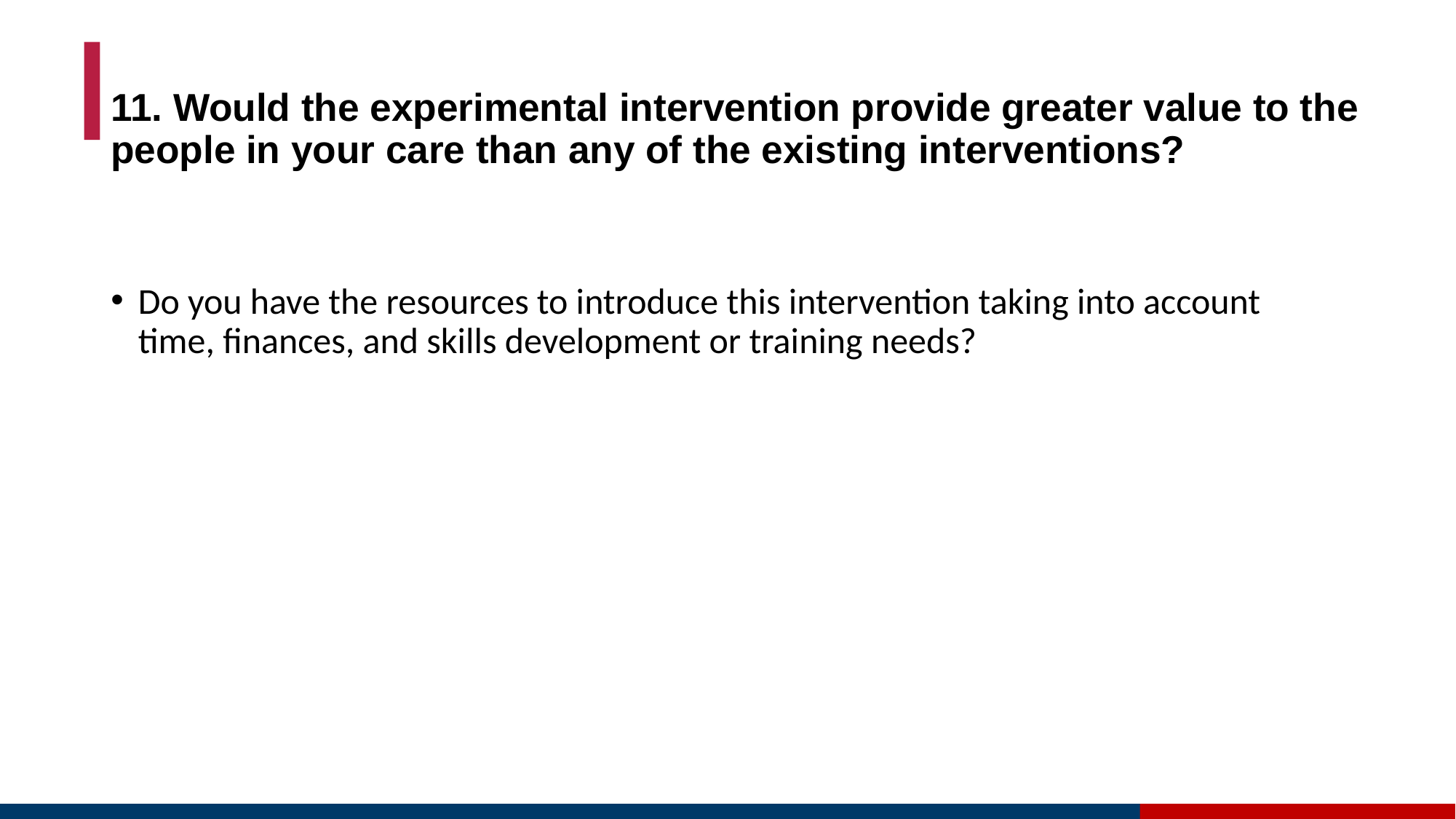

# 11. Would the experimental intervention provide greater value to the people in your care than any of the existing interventions?

Do you have the resources to introduce this intervention taking into account time, finances, and skills development or training needs?